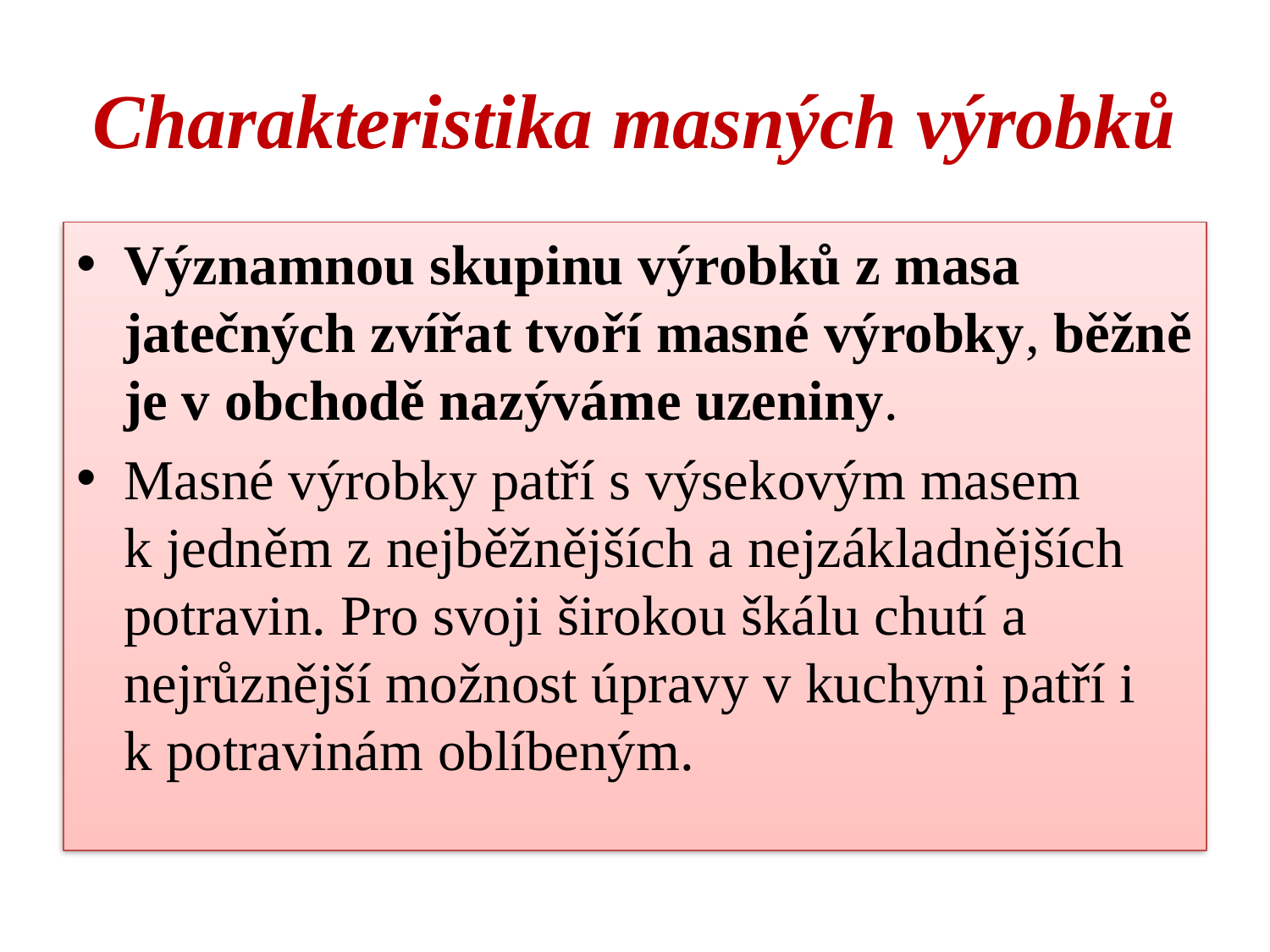

# Charakteristika masných výrobků
Významnou skupinu výrobků z masa jatečných zvířat tvoří masné výrobky, běžně je v obchodě nazýváme uzeniny.
Masné výrobky patří s výsekovým masem k jedněm z nejběžnějších a nejzákladnějších potravin. Pro svoji širokou škálu chutí a nejrůznější možnost úpravy v kuchyni patří i k potravinám oblíbeným.